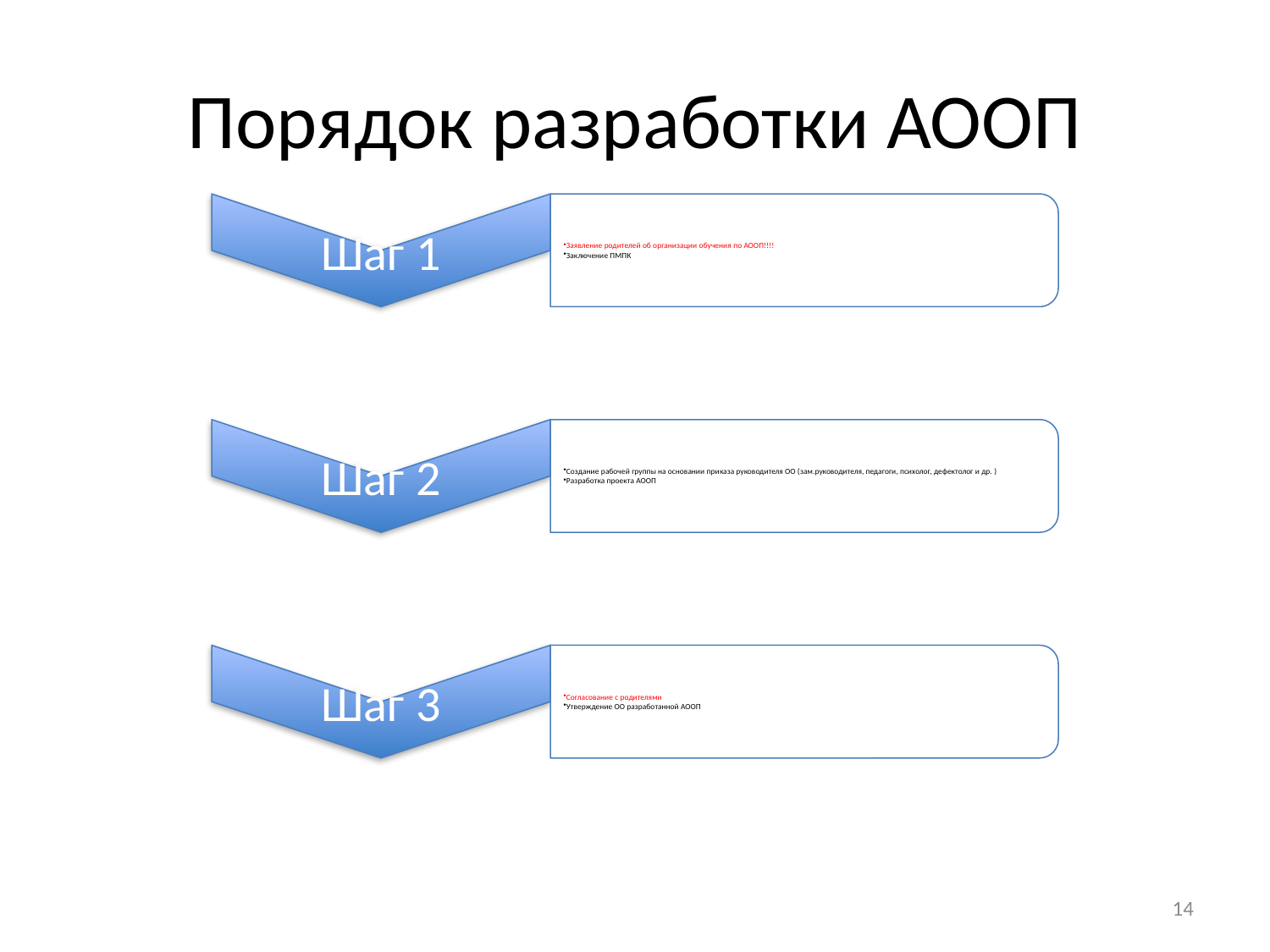

# Порядок разработки АООП
Шаг 1
Заявление родителей об организации обучения по АООП!!!!
Заключение ПМПК
Шаг 2
Создание рабочей группы на основании приказа руководителя ОО (зам.руководителя, педагоги, психолог, дефектолог и др. )
Разработка проекта АООП
Шаг 3
Согласование с родителями
Утверждение ОО разработанной АООП
14